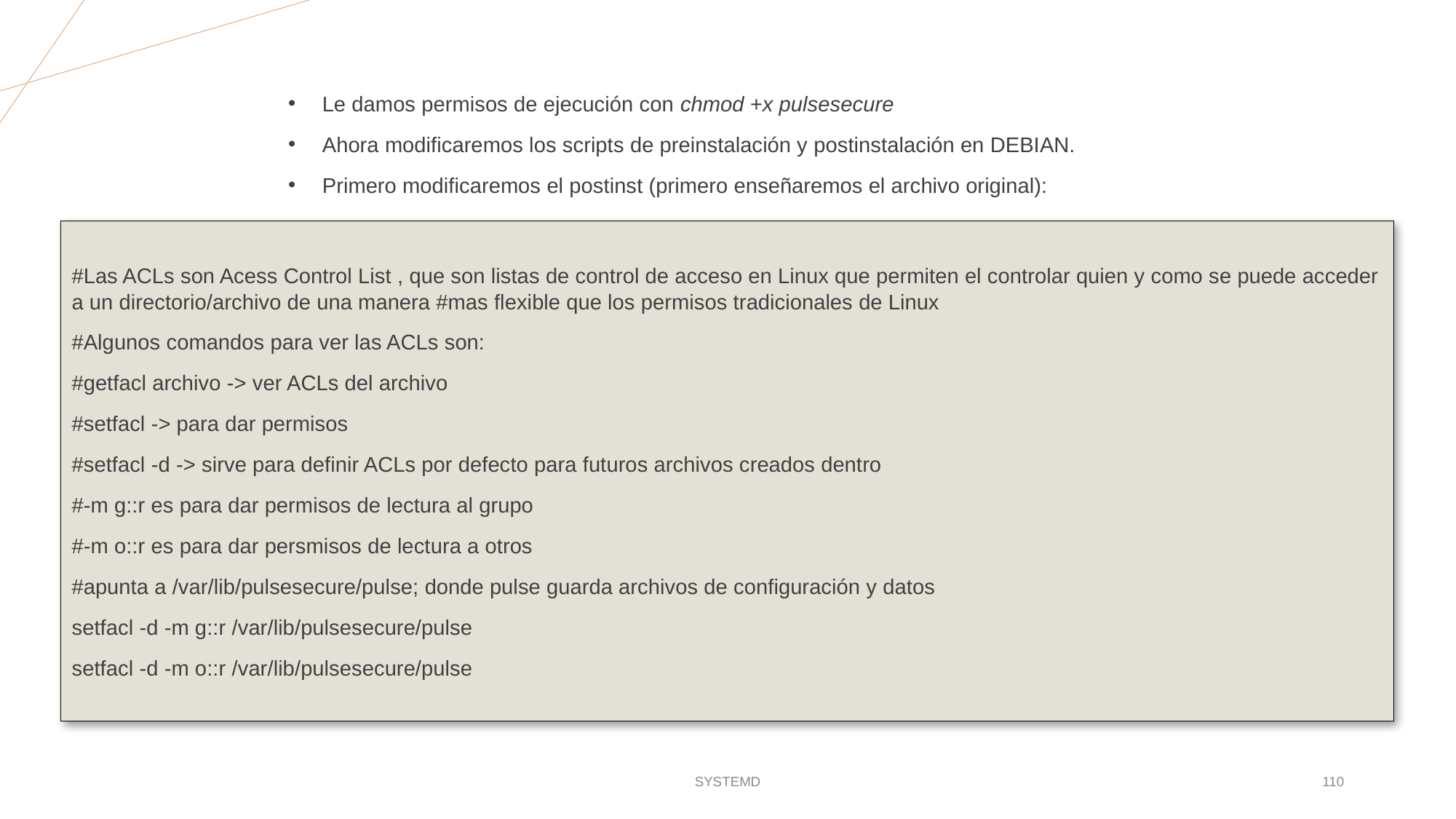

Le damos permisos de ejecución con chmod +x pulsesecure
Ahora modificaremos los scripts de preinstalación y postinstalación en DEBIAN.
Primero modificaremos el postinst (primero enseñaremos el archivo original):
#Las ACLs son Acess Control List , que son listas de control de acceso en Linux que permiten el controlar quien y como se puede acceder a un directorio/archivo de una manera #mas flexible que los permisos tradicionales de Linux
#Algunos comandos para ver las ACLs son:
#getfacl archivo -> ver ACLs del archivo
#setfacl -> para dar permisos
#setfacl -d -> sirve para definir ACLs por defecto para futuros archivos creados dentro
#-m g::r es para dar permisos de lectura al grupo
#-m o::r es para dar persmisos de lectura a otros
#apunta a /var/lib/pulsesecure/pulse; donde pulse guarda archivos de configuración y datos
setfacl -d -m g::r /var/lib/pulsesecure/pulse
setfacl -d -m o::r /var/lib/pulsesecure/pulse
SYSTEMD
110